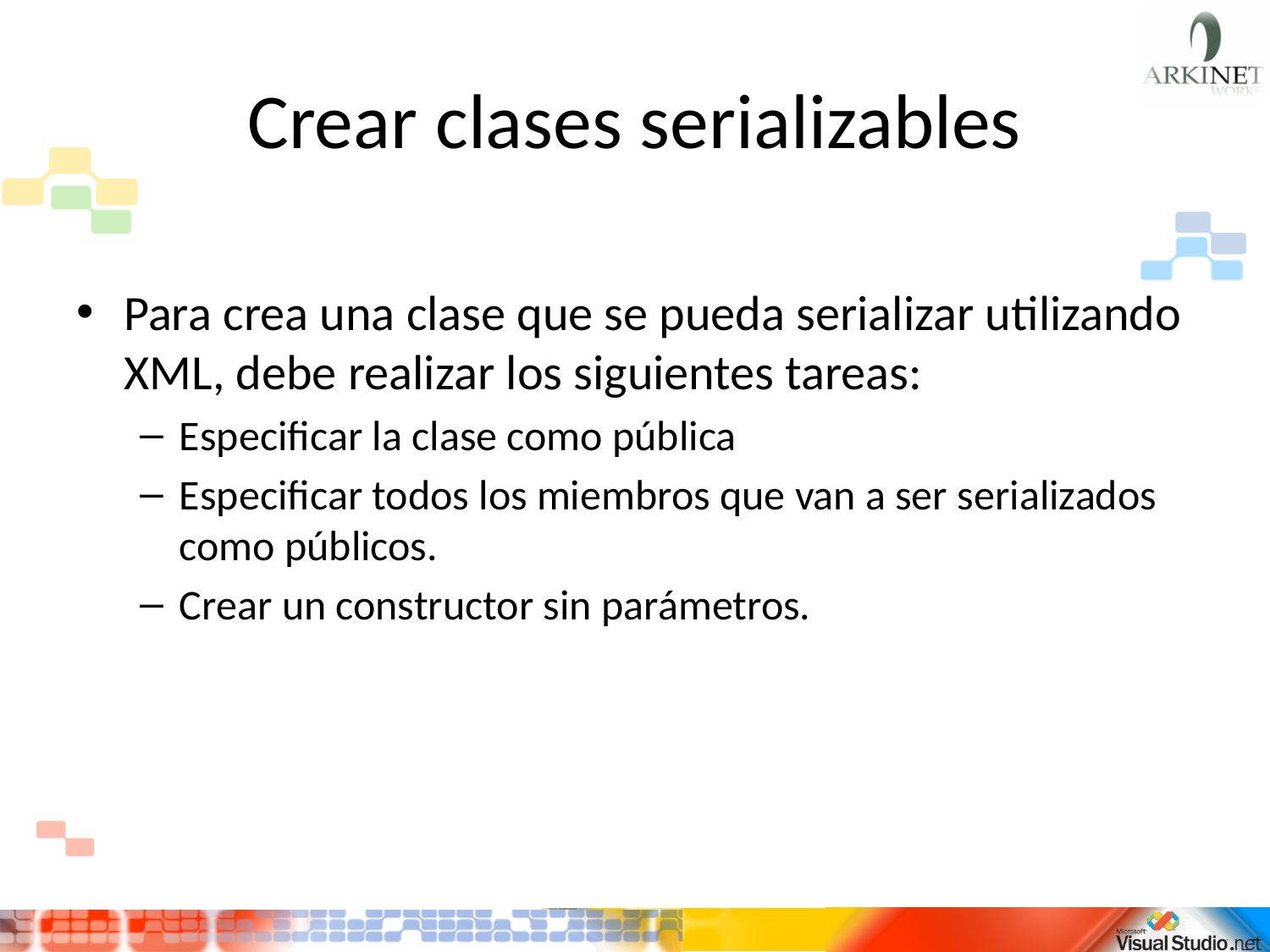

# Crear clases serializables
Para crea una clase que se pueda serializar utilizando XML, debe realizar los siguientes tareas:
Especificar la clase como pública
Especificar todos los miembros que van a ser serializados como públicos.
Crear un constructor sin parámetros.